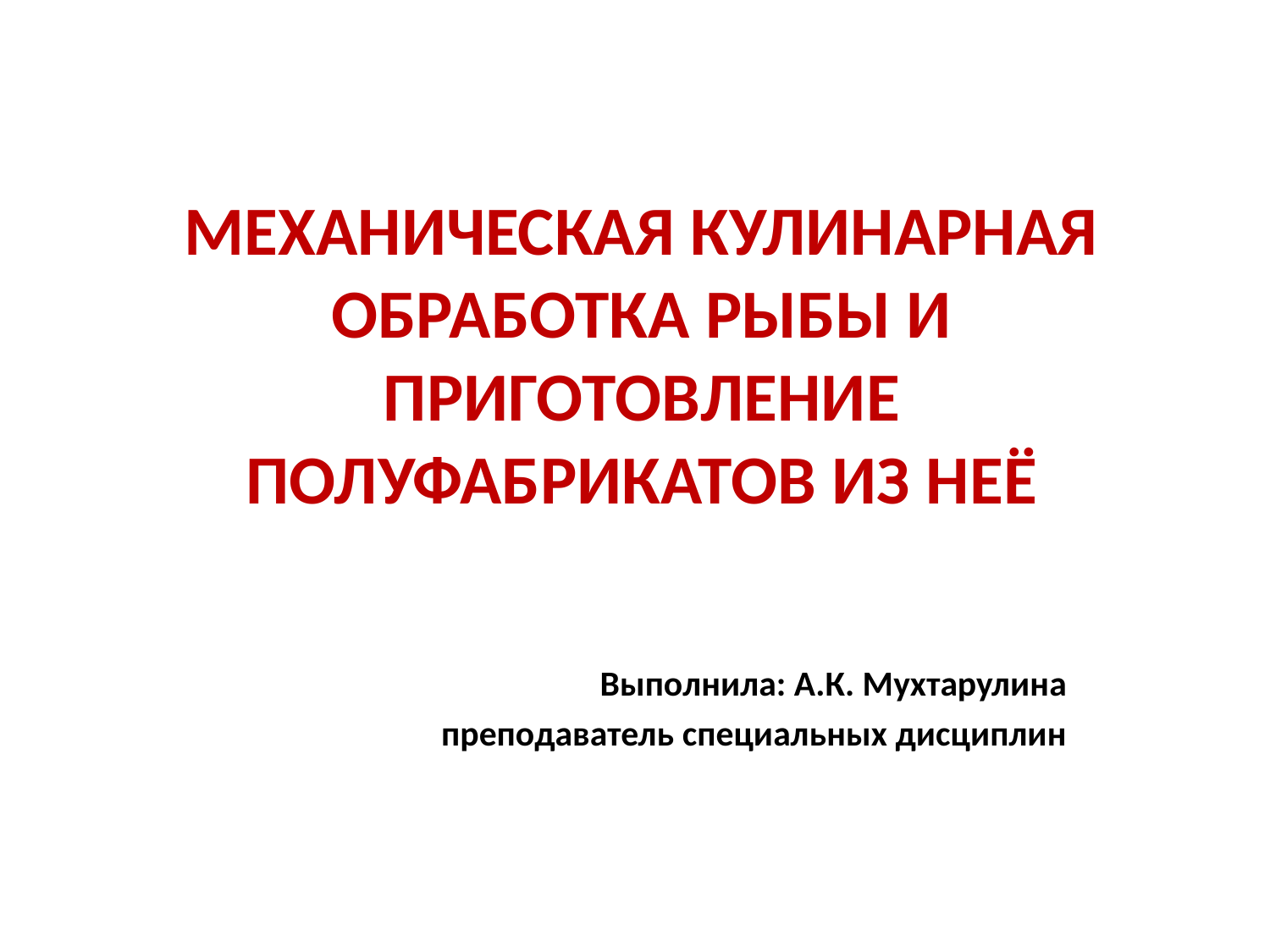

# МЕХАНИЧЕСКАЯ КУЛИНАРНАЯ ОБРАБОТКА РЫБЫ И ПРИГОТОВЛЕНИЕ ПОЛУФАБРИКАТОВ ИЗ НЕЁ
Выполнила: А.К. Мухтарулина
преподаватель специальных дисциплин